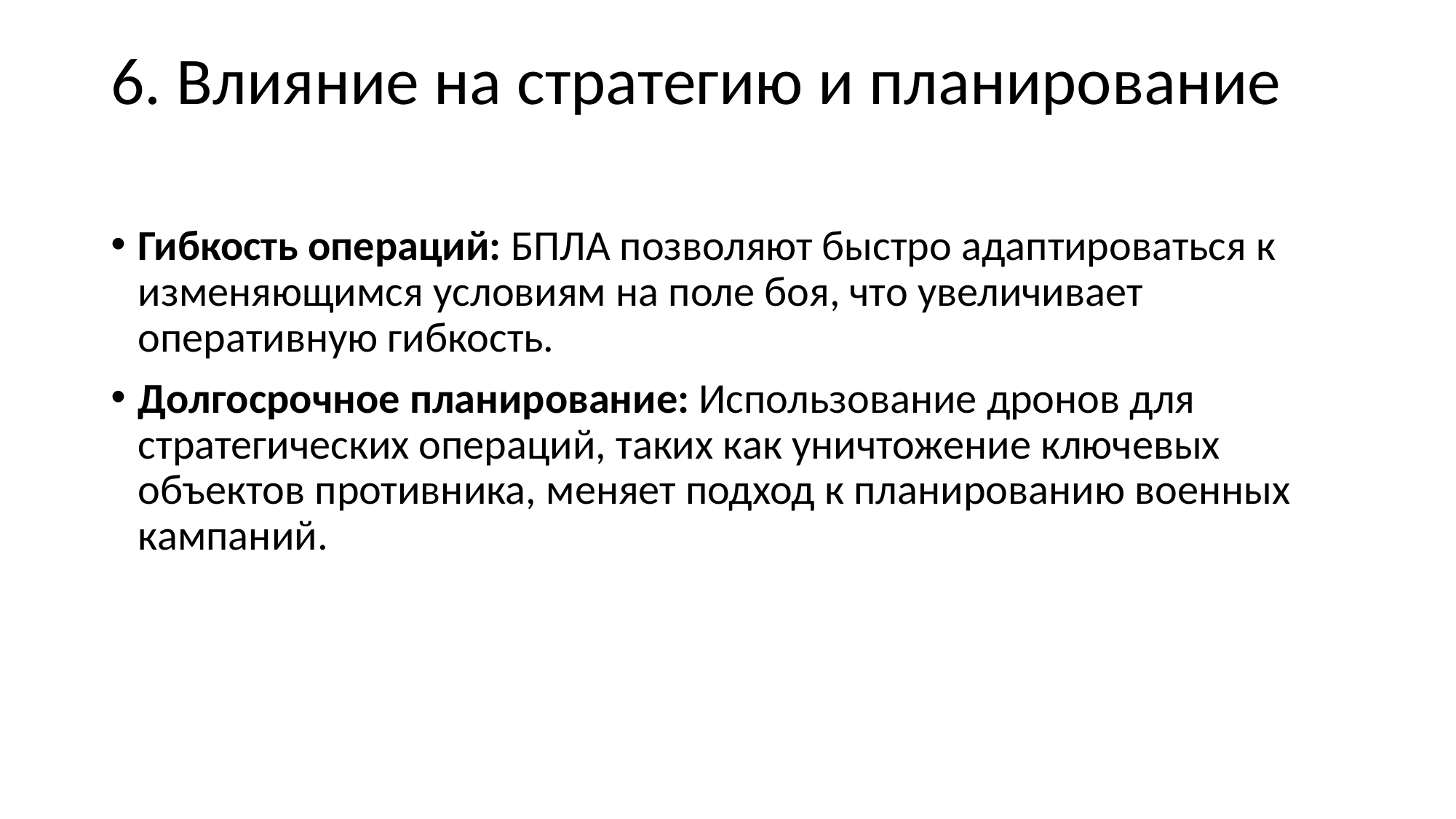

# 6. Влияние на стратегию и планирование
Гибкость операций: БПЛА позволяют быстро адаптироваться к изменяющимся условиям на поле боя, что увеличивает оперативную гибкость.
Долгосрочное планирование: Использование дронов для стратегических операций, таких как уничтожение ключевых объектов противника, меняет подход к планированию военных кампаний.